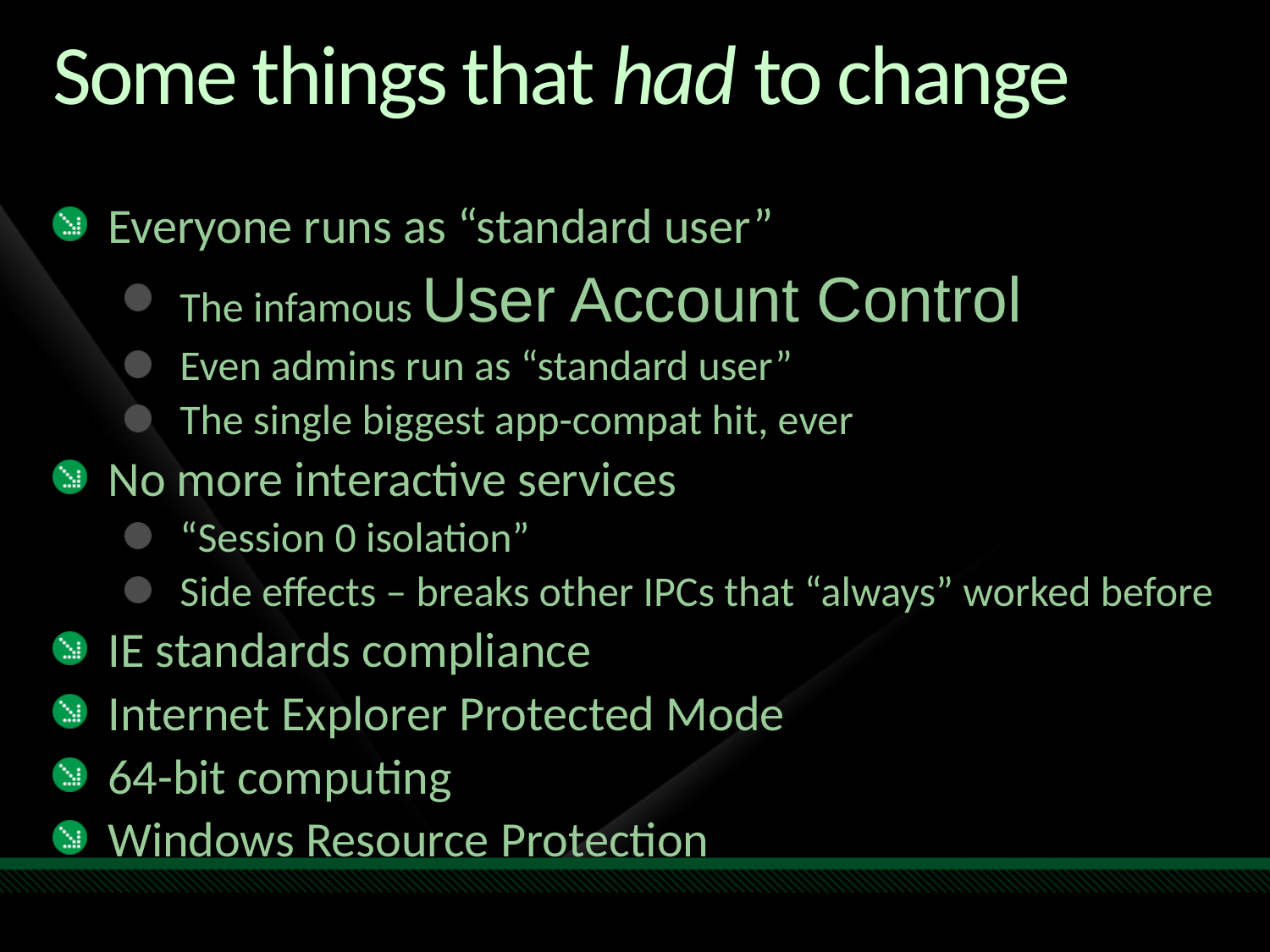

# Some things that had to change
Everyone runs as “standard user”
The infamous User Account Control
Even admins run as “standard user”
The single biggest app-compat hit, ever
No more interactive services
“Session 0 isolation”
Side effects – breaks other IPCs that “always” worked before
IE standards compliance
Internet Explorer Protected Mode
64-bit computing
Windows Resource Protection